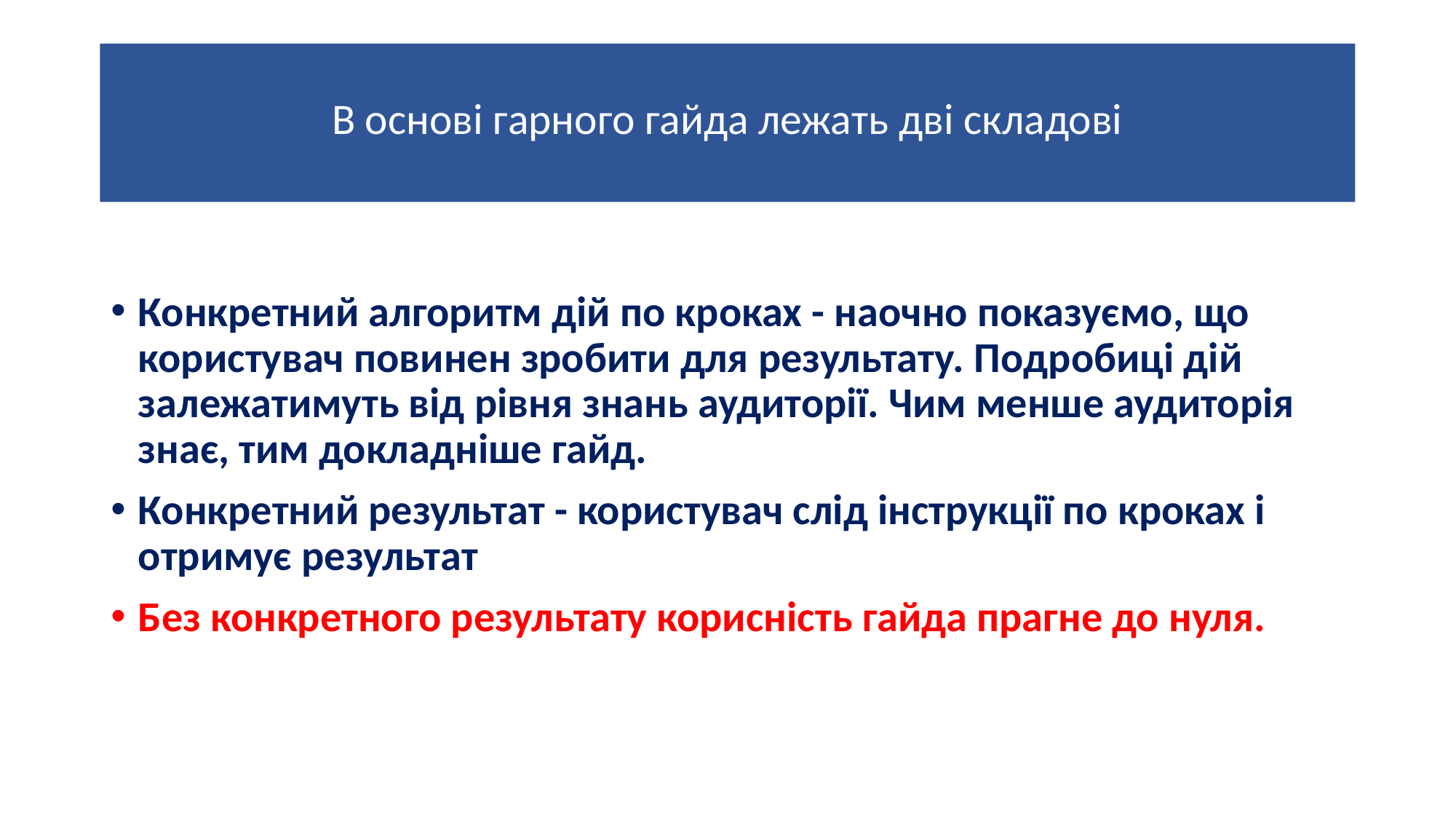

# В основі гарного гайда лежать дві складові

Конкретний алгоритм дій по кроках - наочно показуємо, що користувач повинен зробити для результату. Подробиці дій залежатимуть від рівня знань аудиторії. Чим менше аудиторія знає, тим докладніше гайд.
Конкретний результат - користувач слід інструкції по кроках і отримує результат
Без конкретного результату корисність гайда прагне до нуля.